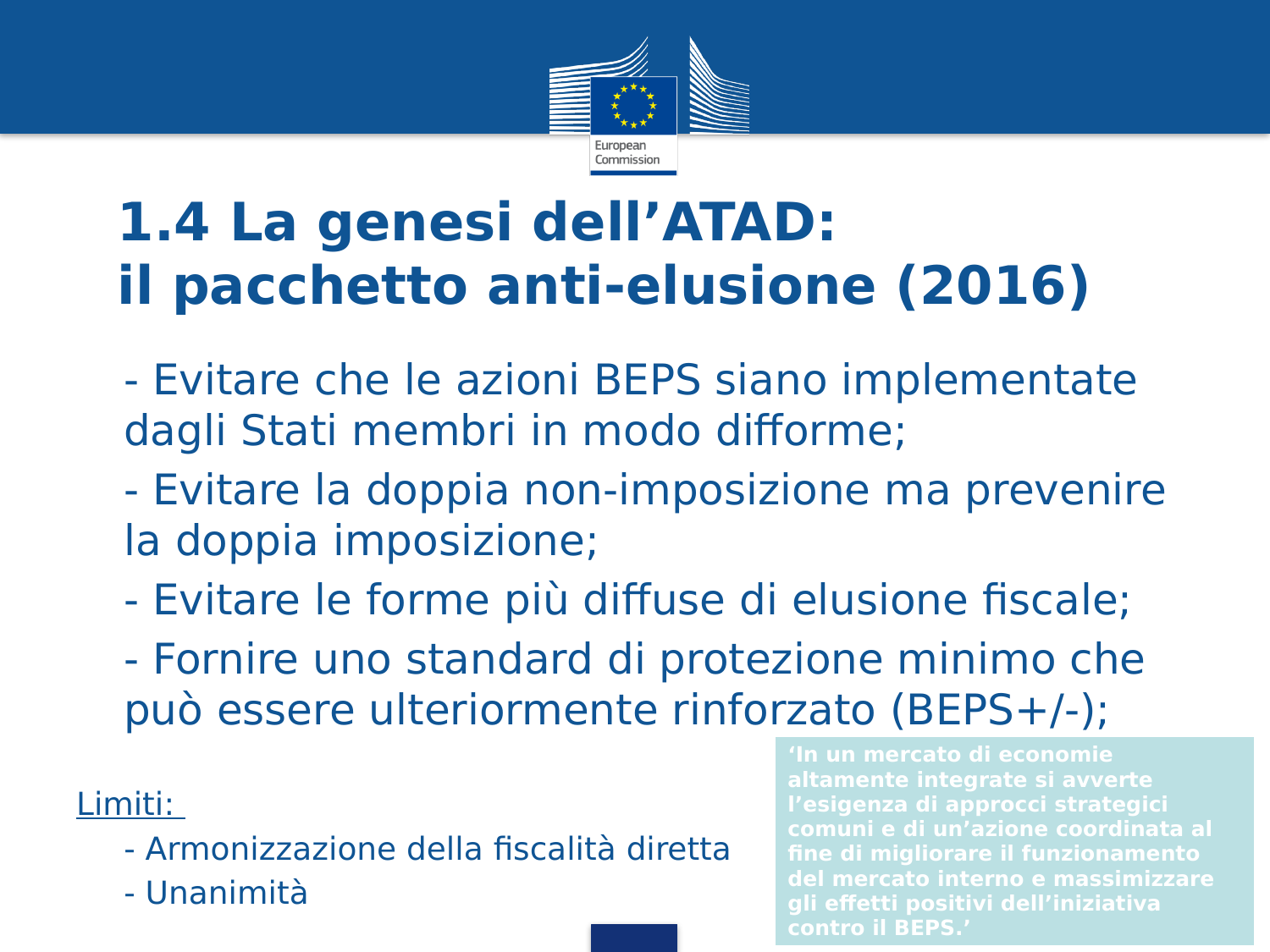

# 1.4 La genesi dell’ATAD: il pacchetto anti-elusione (2016)
- Evitare che le azioni BEPS siano implementate dagli Stati membri in modo difforme;
- Evitare la doppia non-imposizione ma prevenire la doppia imposizione;
- Evitare le forme più diffuse di elusione fiscale;
- Fornire uno standard di protezione minimo che può essere ulteriormente rinforzato (BEPS+/-);

Limiti:
- Armonizzazione della fiscalità diretta
- Unanimità

| ‘In un mercato di economie altamente integrate si avverte l’esigenza di approcci strategici comuni e di un’azione coordinata al fine di migliorare il funzionamento del mercato interno e massimizzare gli effetti positivi dell’iniziativa contro il BEPS.’ |
| --- |